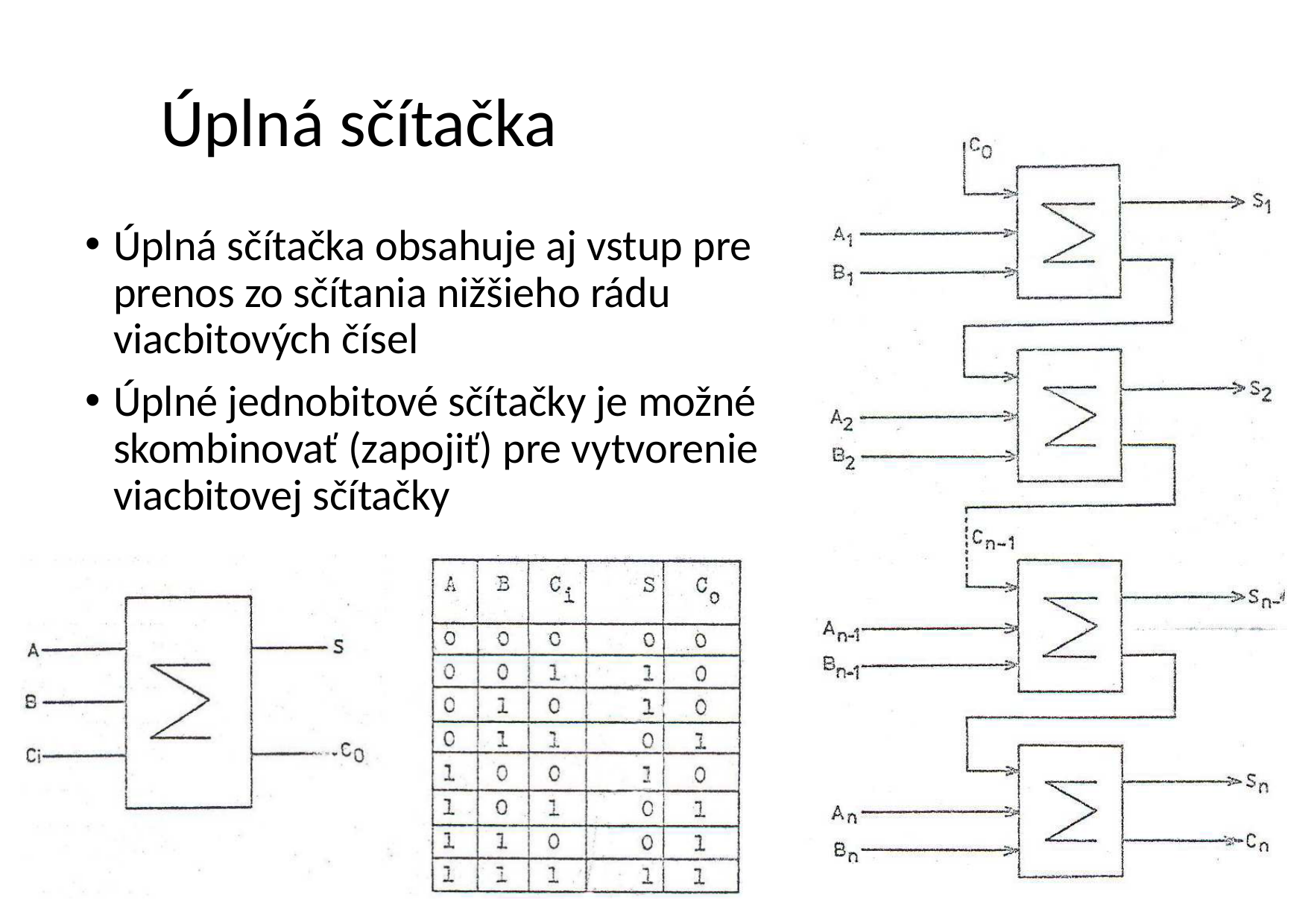

# Úplná sčítačka

Úplná sčítačka obsahuje aj vstup pre prenos zo sčítania nižšieho rádu viacbitových čísel
Úplné jednobitové sčítačky je možné skombinovať (zapojiť) pre vytvorenie viacbitovej sčítačky